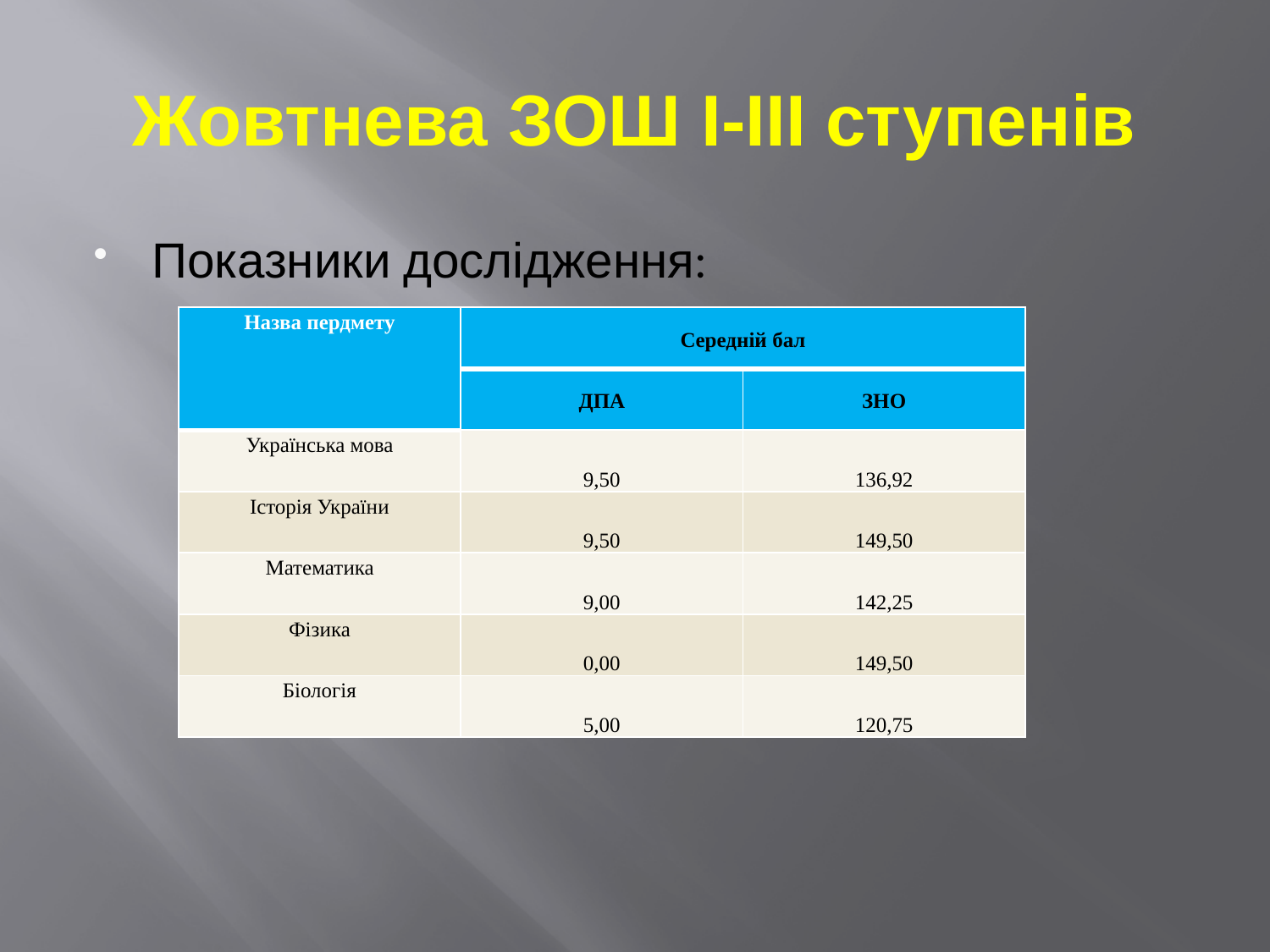

# Жовтнева ЗОШ І-ІІІ ступенів
Показники дослідження:

| Назва пердмету | Середній бал |  |
| --- | --- | --- |
|  | ДПА | ЗНО |
| Українська мова | 9,50 | 136,92 |
| Історія України | 9,50 | 149,50 |
| Математика | 9,00 | 142,25 |
| Фізика | 0,00 | 149,50 |
| Біологія | 5,00 | 120,75 |